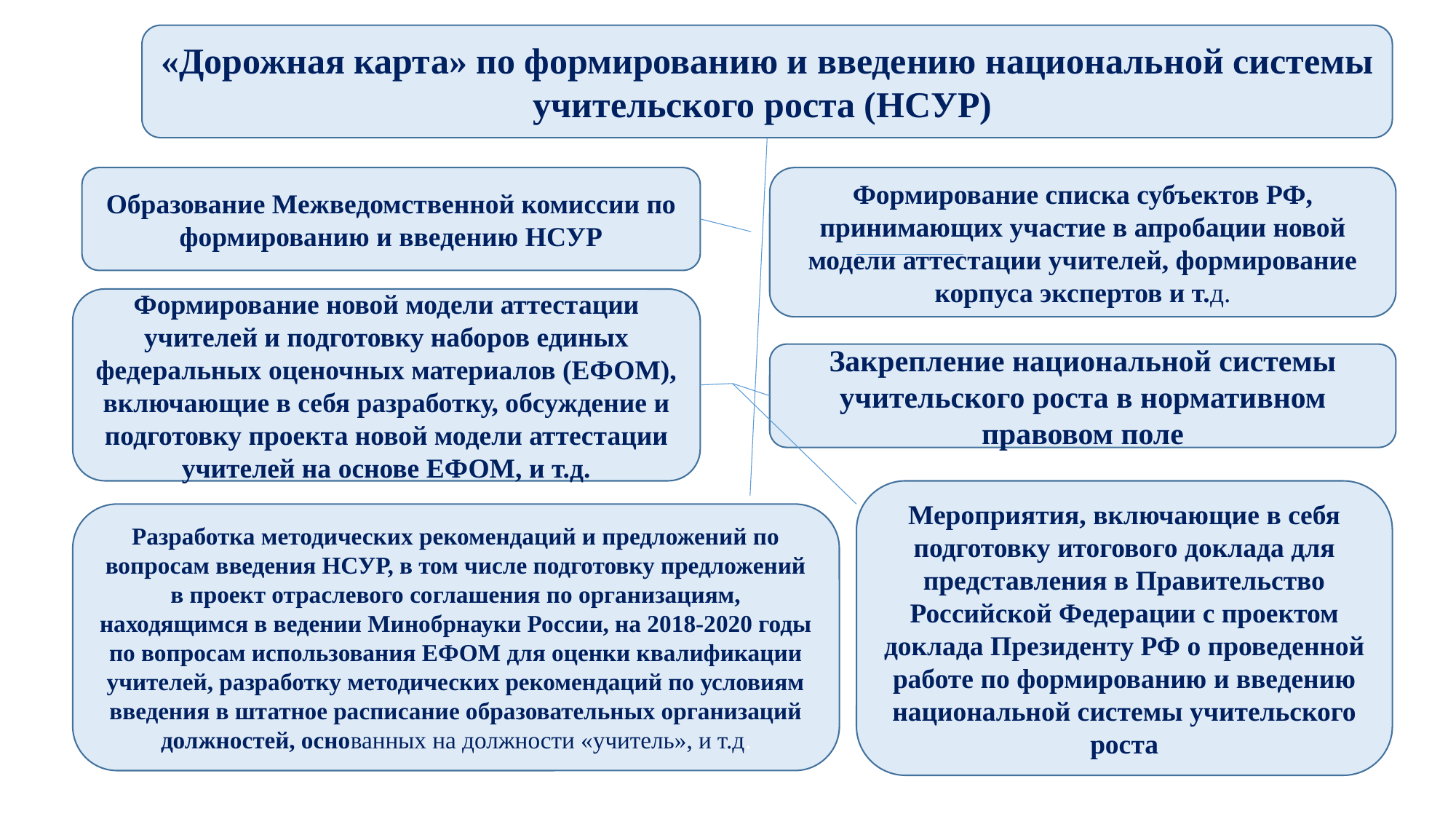

«Дорожная карта» по формированию и введению национальной системы учительского роста (НСУР)
Образование Межведомственной комиссии по формированию и введению НСУР
Формирование списка субъектов РФ, принимающих участие в апробации новой модели аттестации учителей, формирование корпуса экспертов и т.д.
Формирование новой модели аттестации учителей и подготовку наборов единых федеральных оценочных материалов (ЕФОМ), включающие в себя разработку, обсуждение и подготовку проекта новой модели аттестации учителей на основе ЕФОМ, и т.д.
Закрепление национальной системы учительского роста в нормативном правовом поле
Мероприятия, включающие в себя подготовку итогового доклада для представления в Правительство Российской Федерации с проектом доклада Президенту РФ о проведенной работе по формированию и введению национальной системы учительского роста
Разработка методических рекомендаций и предложений по вопросам введения НСУР, в том числе подготовку предложений в проект отраслевого соглашения по организациям, находящимся в ведении Минобрнауки России, на 2018-2020 годы по вопросам использования ЕФОМ для оценки квалификации учителей, разработку методических рекомендаций по условиям введения в штатное расписание образовательных организаций должностей, основанных на должности «учитель», и т.д.